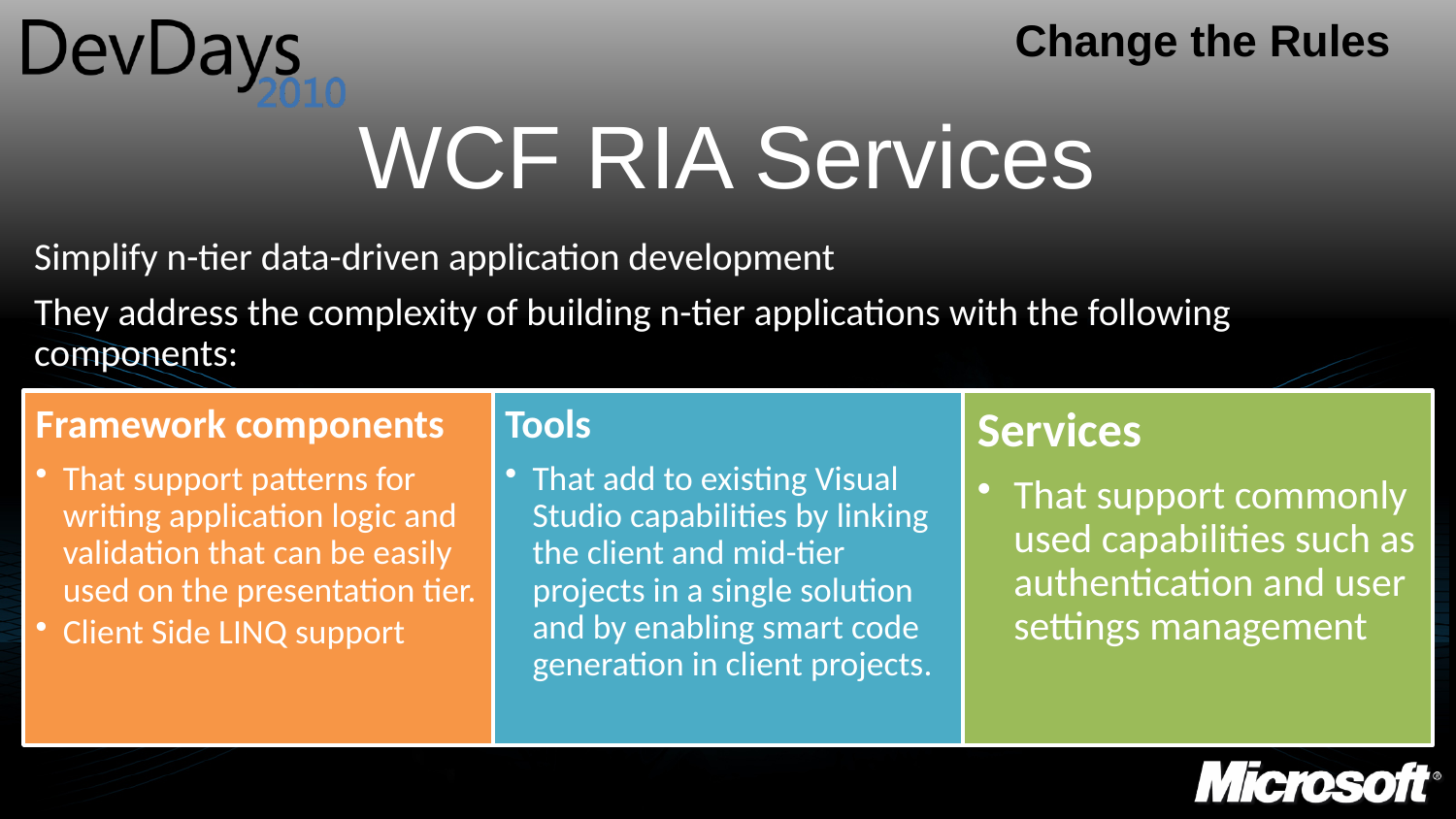

# WCF RIA Services
Simplify n-tier data-driven application development
They address the complexity of building n-tier applications with the following components:
Framework components
That support patterns for writing application logic and validation that can be easily used on the presentation tier.
Client Side LINQ support
Tools
That add to existing Visual Studio capabilities by linking the client and mid-tier projects in a single solution and by enabling smart code generation in client projects.
Services
That support commonly used capabilities such as authentication and user settings management